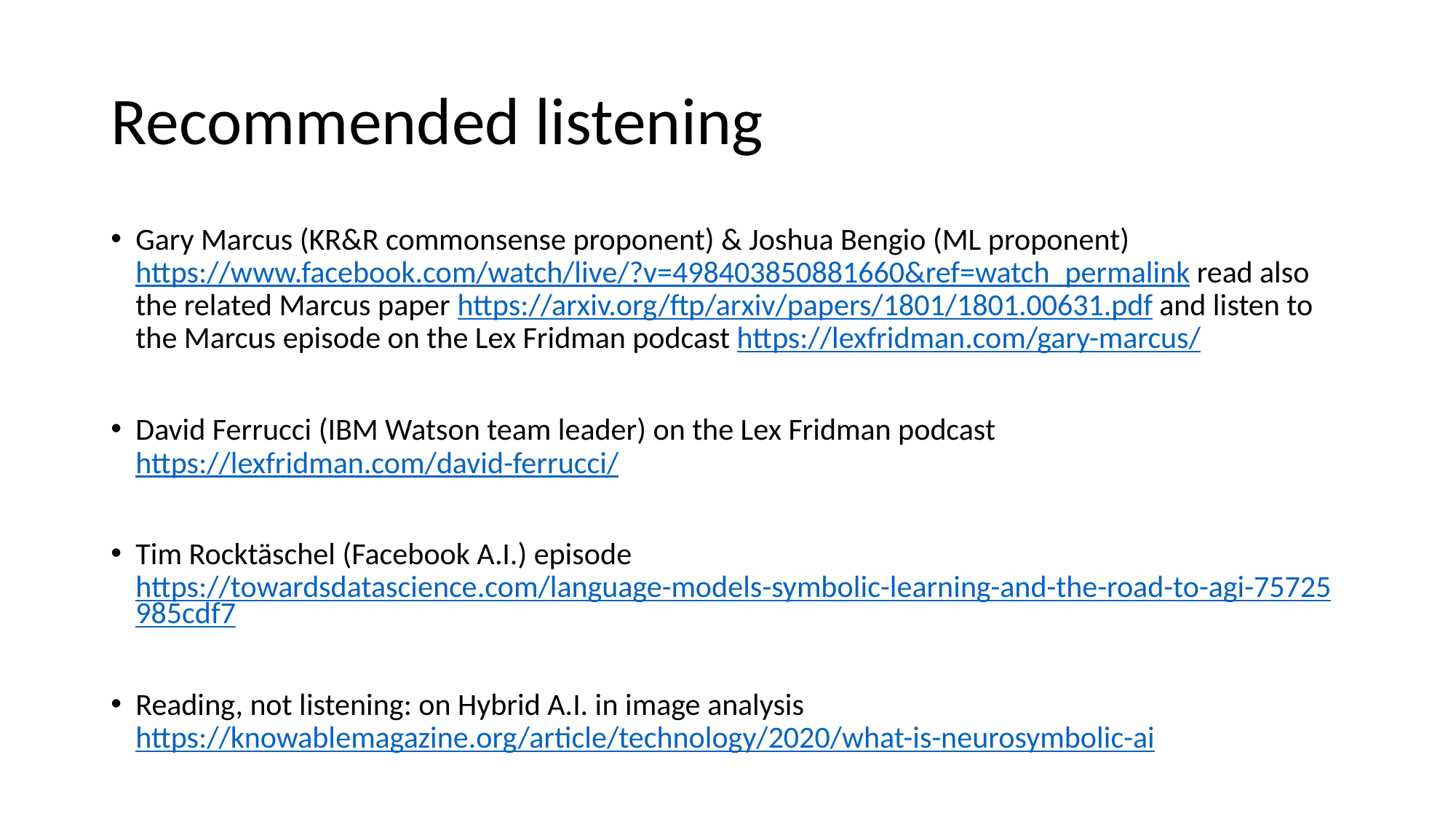

# Recommended listening
Gary Marcus (KR&R commonsense proponent) & Joshua Bengio (ML proponent) https://www.facebook.com/watch/live/?v=498403850881660&ref=watch_permalink read also the related Marcus paper https://arxiv.org/ftp/arxiv/papers/1801/1801.00631.pdf and listen to the Marcus episode on the Lex Fridman podcast https://lexfridman.com/gary-marcus/

David Ferrucci (IBM Watson team leader) on the Lex Fridman podcast https://lexfridman.com/david-ferrucci/

Tim Rocktäschel (Facebook A.I.) episode https://towardsdatascience.com/language-models-symbolic-learning-and-the-road-to-agi-75725985cdf7

Reading, not listening: on Hybrid A.I. in image analysis https://knowablemagazine.org/article/technology/2020/what-is-neurosymbolic-ai